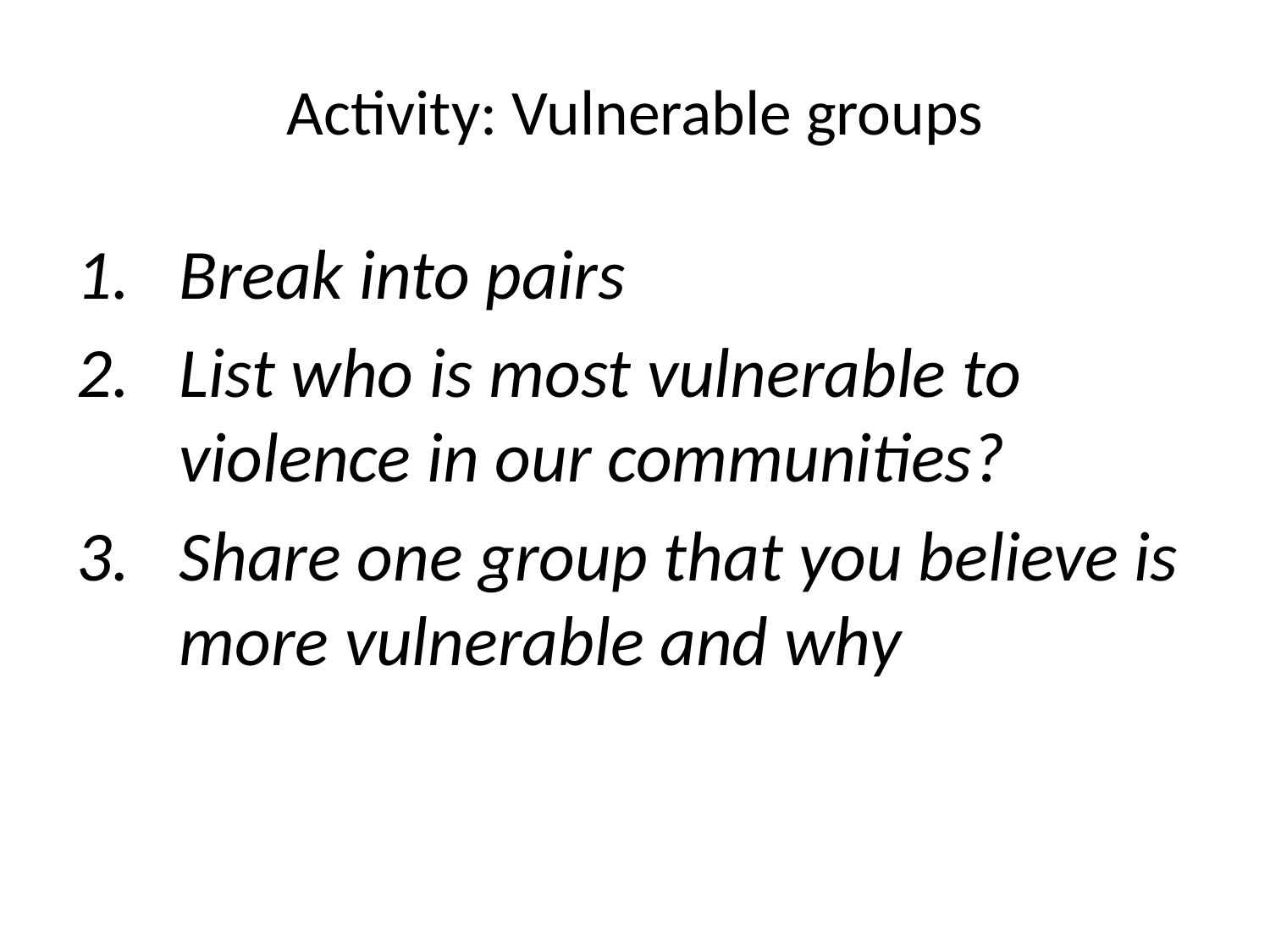

# Activity: Vulnerable groups
Break into pairs
List who is most vulnerable to violence in our communities?
Share one group that you believe is more vulnerable and why